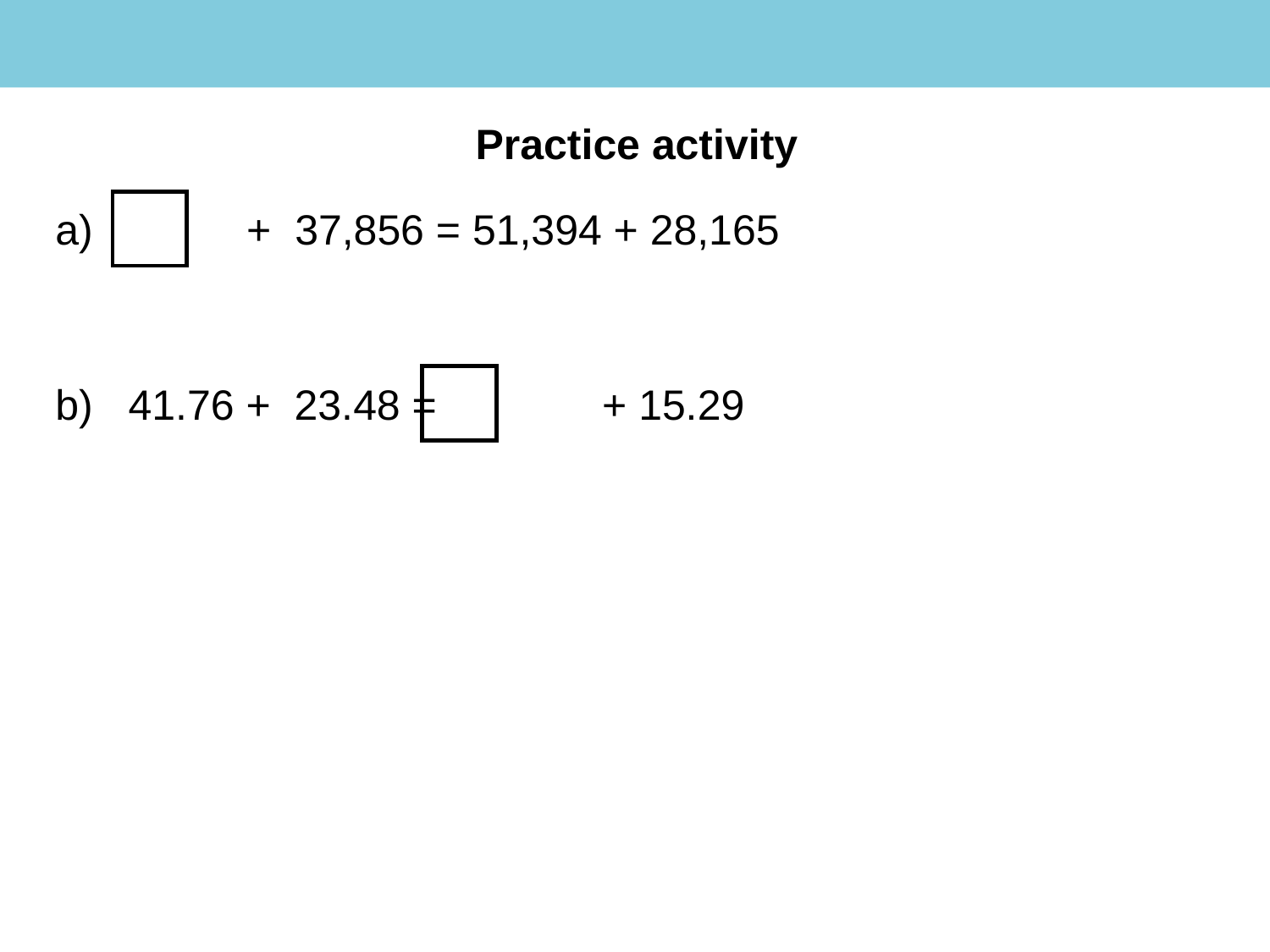

Practice activity

a)             +  37,856 = 51,394 + 28,165

b)   41.76 +  23.48 =              + 15.29